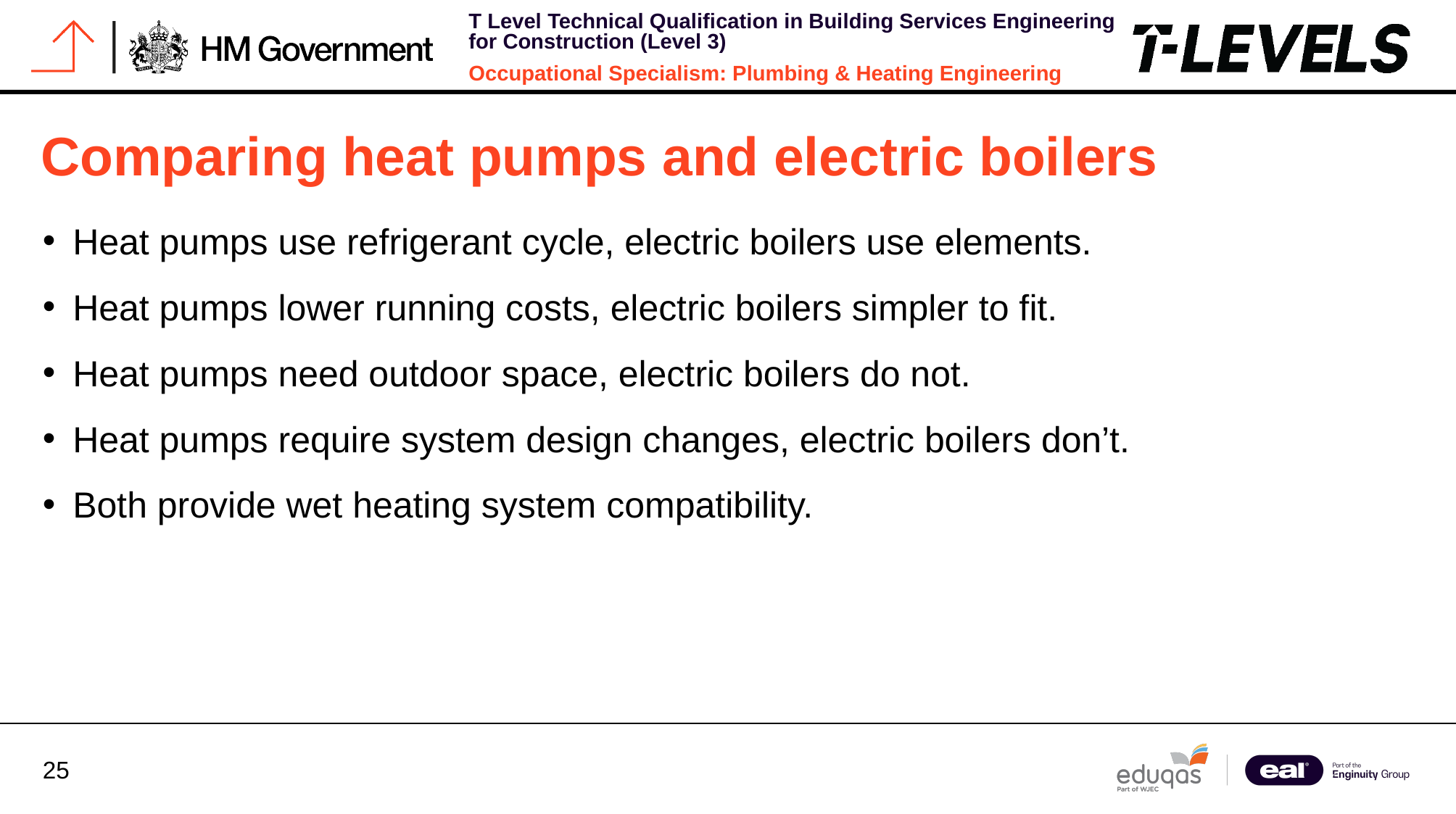

# Comparing heat pumps and electric boilers
Heat pumps use refrigerant cycle, electric boilers use elements.
Heat pumps lower running costs, electric boilers simpler to fit.
Heat pumps need outdoor space, electric boilers do not.
Heat pumps require system design changes, electric boilers don’t.
Both provide wet heating system compatibility.